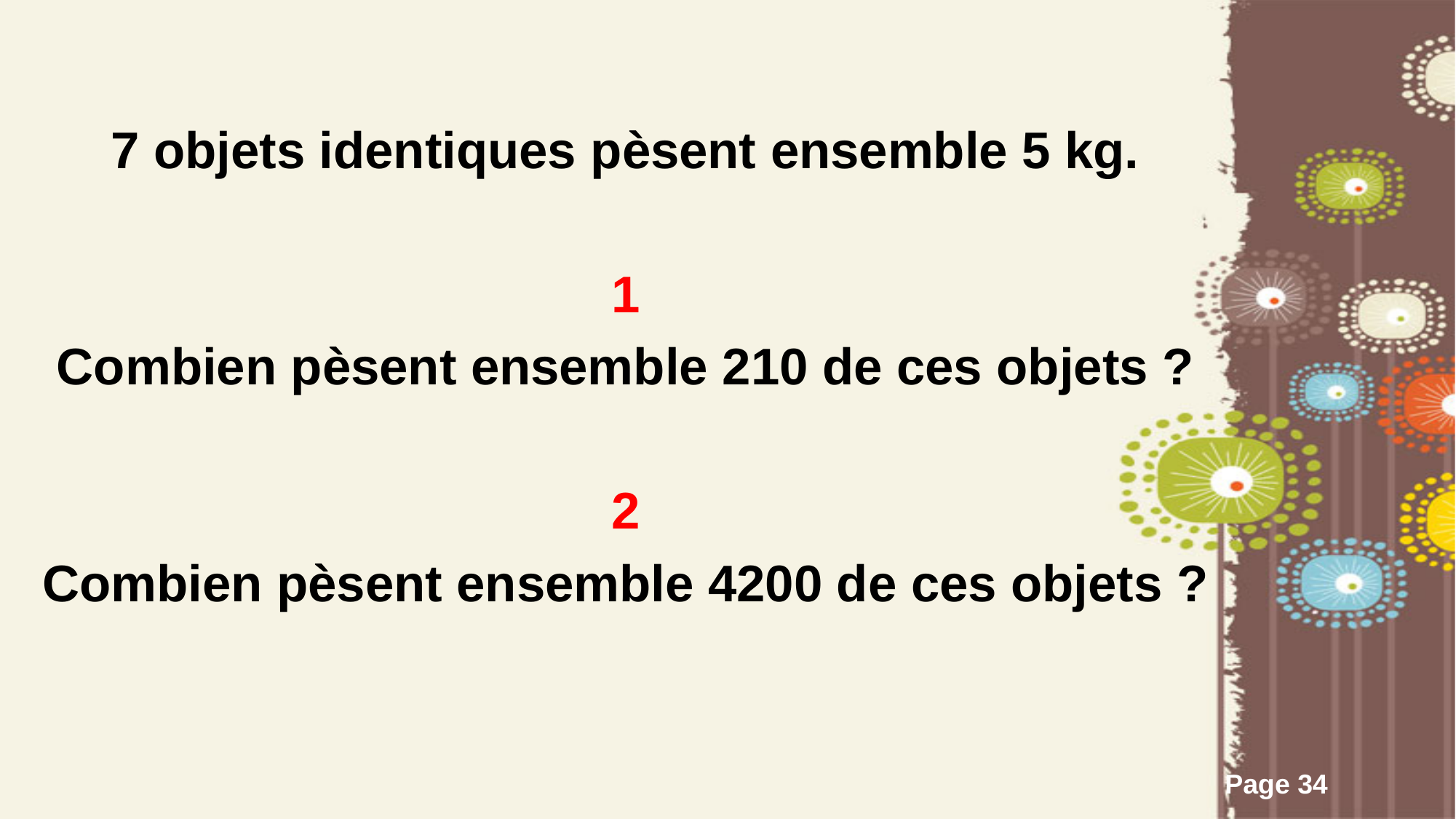

7 objets identiques pèsent ensemble 5 kg.

1
Combien pèsent ensemble 210 de ces objets ?

2
Combien pèsent ensemble 4200 de ces objets ?